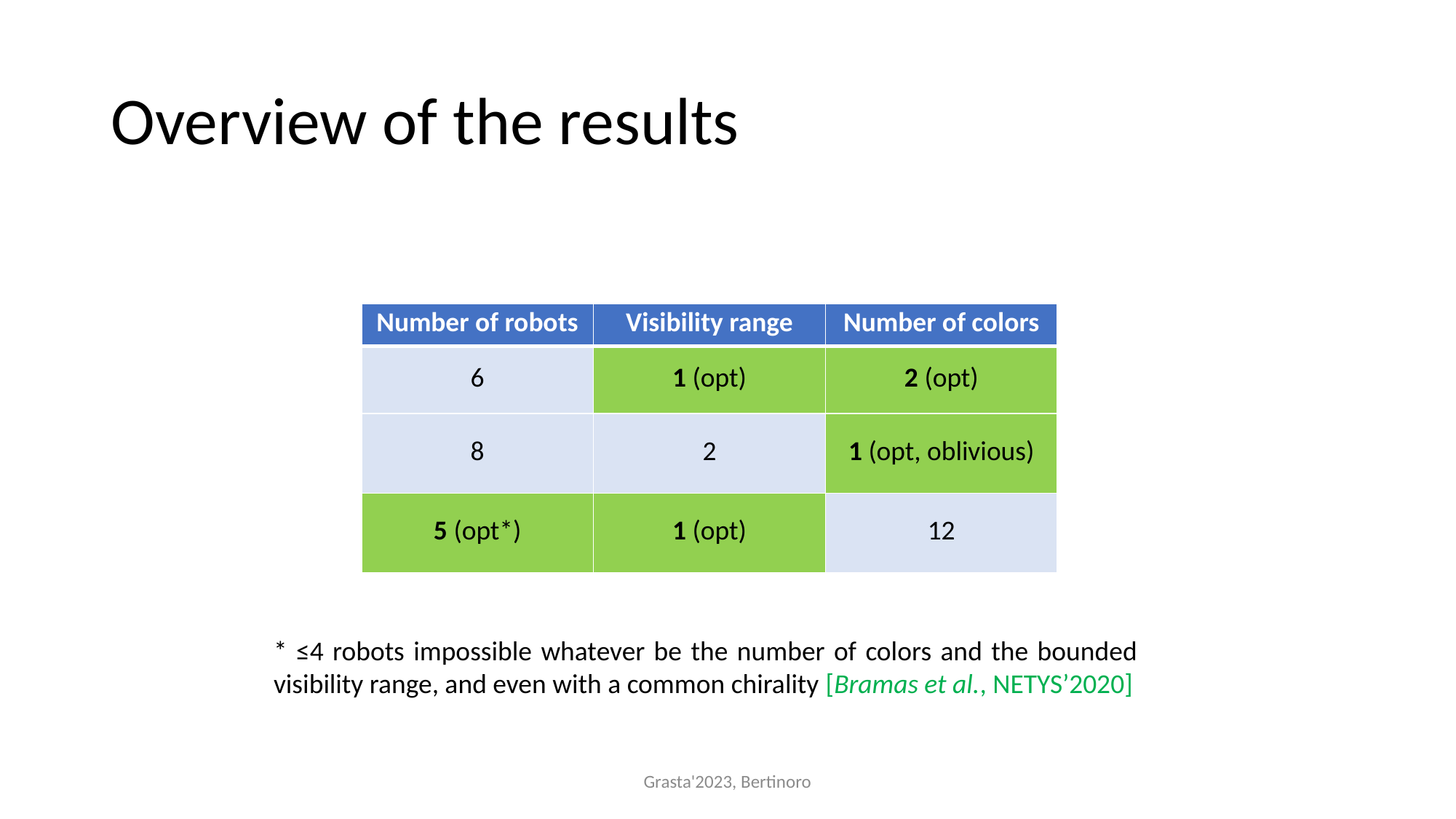

# Overview of the results
| Number of robots | Visibility range | Number of colors |
| --- | --- | --- |
| 6 | 1 (opt) | 2 (opt) |
| 8 | 2 | 1 (opt, oblivious) |
| 5 (opt\*) | 1 (opt) | 12 |
* ≤4 robots impossible whatever be the number of colors and the bounded visibility range, and even with a common chirality [Bramas et al., NETYS’2020]
Grasta'2023, Bertinoro